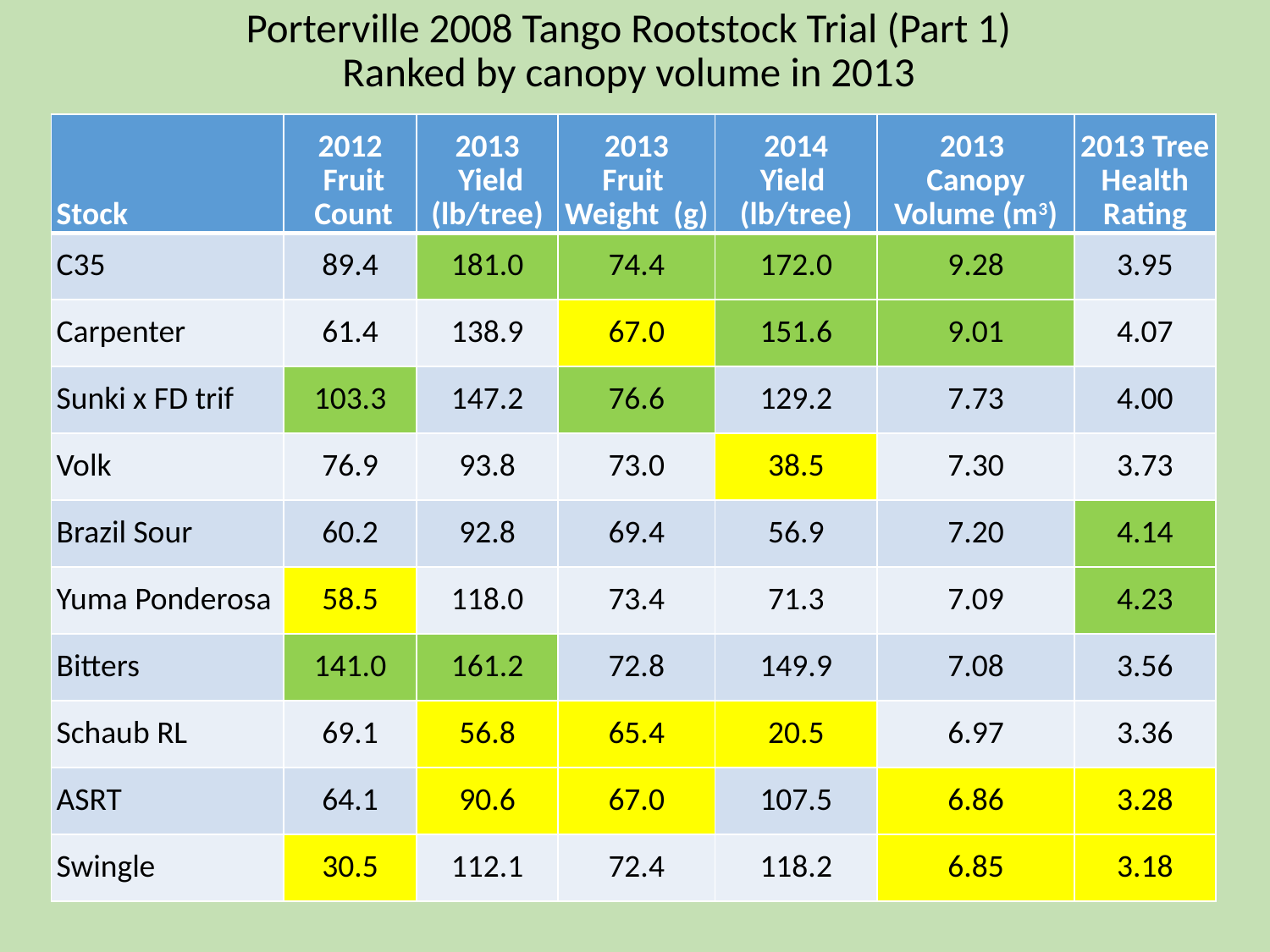

# Porterville 2008 Tango Rootstock Trial (Part 1) Ranked by canopy volume in 2013
| Stock | 2012 Fruit Count | 2013 Yield (lb/tree) | 2013 Fruit Weight (g) | 2014 Yield (lb/tree) | 2013 Canopy Volume (m3) | 2013 Tree Health Rating |
| --- | --- | --- | --- | --- | --- | --- |
| C35 | 89.4 | 181.0 | 74.4 | 172.0 | 9.28 | 3.95 |
| Carpenter | 61.4 | 138.9 | 67.0 | 151.6 | 9.01 | 4.07 |
| Sunki x FD trif | 103.3 | 147.2 | 76.6 | 129.2 | 7.73 | 4.00 |
| Volk | 76.9 | 93.8 | 73.0 | 38.5 | 7.30 | 3.73 |
| Brazil Sour | 60.2 | 92.8 | 69.4 | 56.9 | 7.20 | 4.14 |
| Yuma Ponderosa | 58.5 | 118.0 | 73.4 | 71.3 | 7.09 | 4.23 |
| Bitters | 141.0 | 161.2 | 72.8 | 149.9 | 7.08 | 3.56 |
| Schaub RL | 69.1 | 56.8 | 65.4 | 20.5 | 6.97 | 3.36 |
| ASRT | 64.1 | 90.6 | 67.0 | 107.5 | 6.86 | 3.28 |
| Swingle | 30.5 | 112.1 | 72.4 | 118.2 | 6.85 | 3.18 |